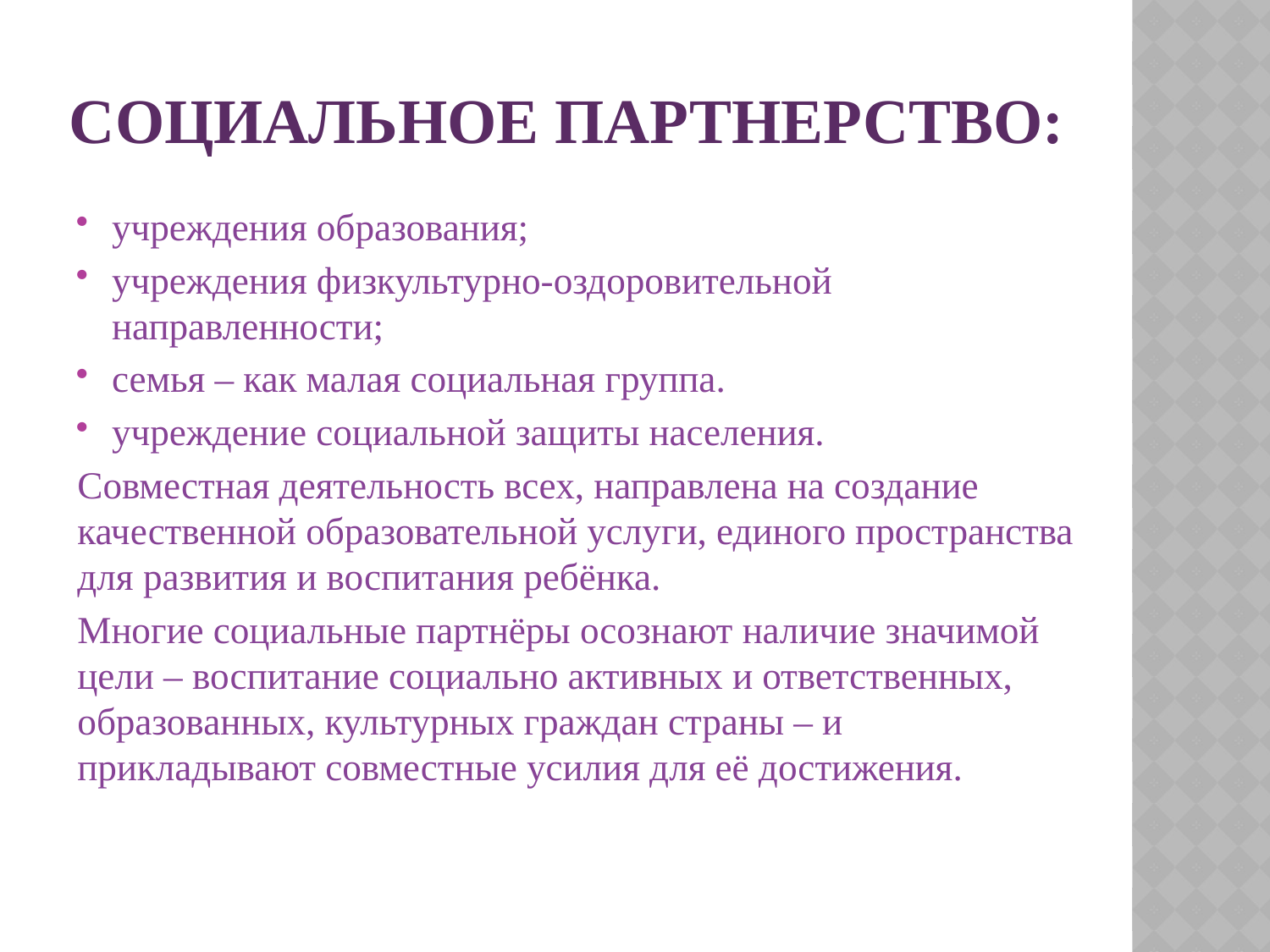

# социальное партнерство:
учреждения образования;
учреждения физкультурно-оздоровительной направленности;
семья – как малая социальная группа.
учреждение социальной защиты населения.
Совместная деятельность всех, направлена на создание качественной образовательной услуги, единого пространства для развития и воспитания ребёнка.
Многие социальные партнёры осознают наличие значимой цели – воспитание социально активных и ответственных, образованных, культурных граждан страны – и прикладывают совместные усилия для её достижения.